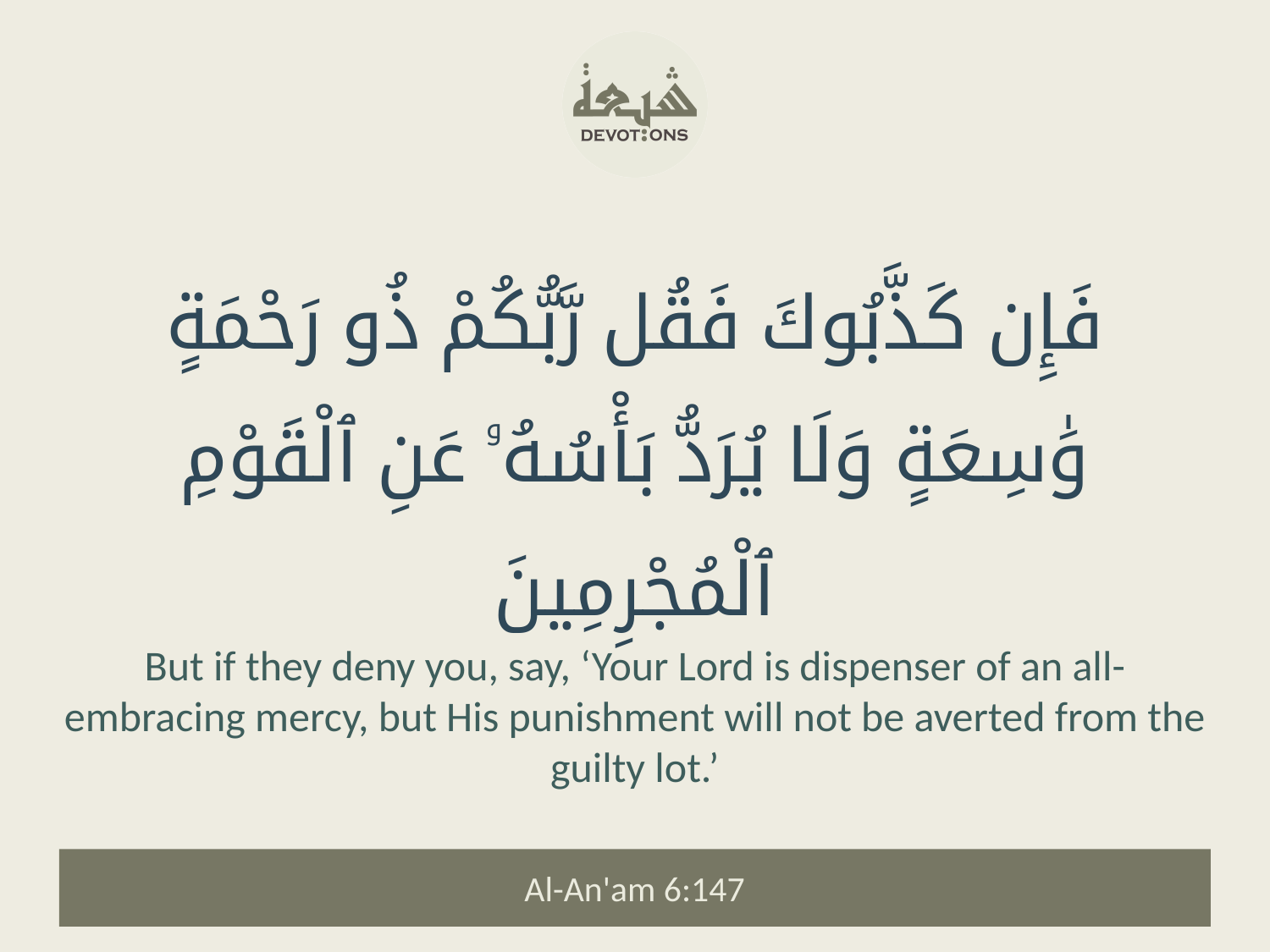

فَإِن كَذَّبُوكَ فَقُل رَّبُّكُمْ ذُو رَحْمَةٍ وَٰسِعَةٍ وَلَا يُرَدُّ بَأْسُهُۥ عَنِ ٱلْقَوْمِ ٱلْمُجْرِمِينَ
But if they deny you, say, ‘Your Lord is dispenser of an all-embracing mercy, but His punishment will not be averted from the guilty lot.’
Al-An'am 6:147